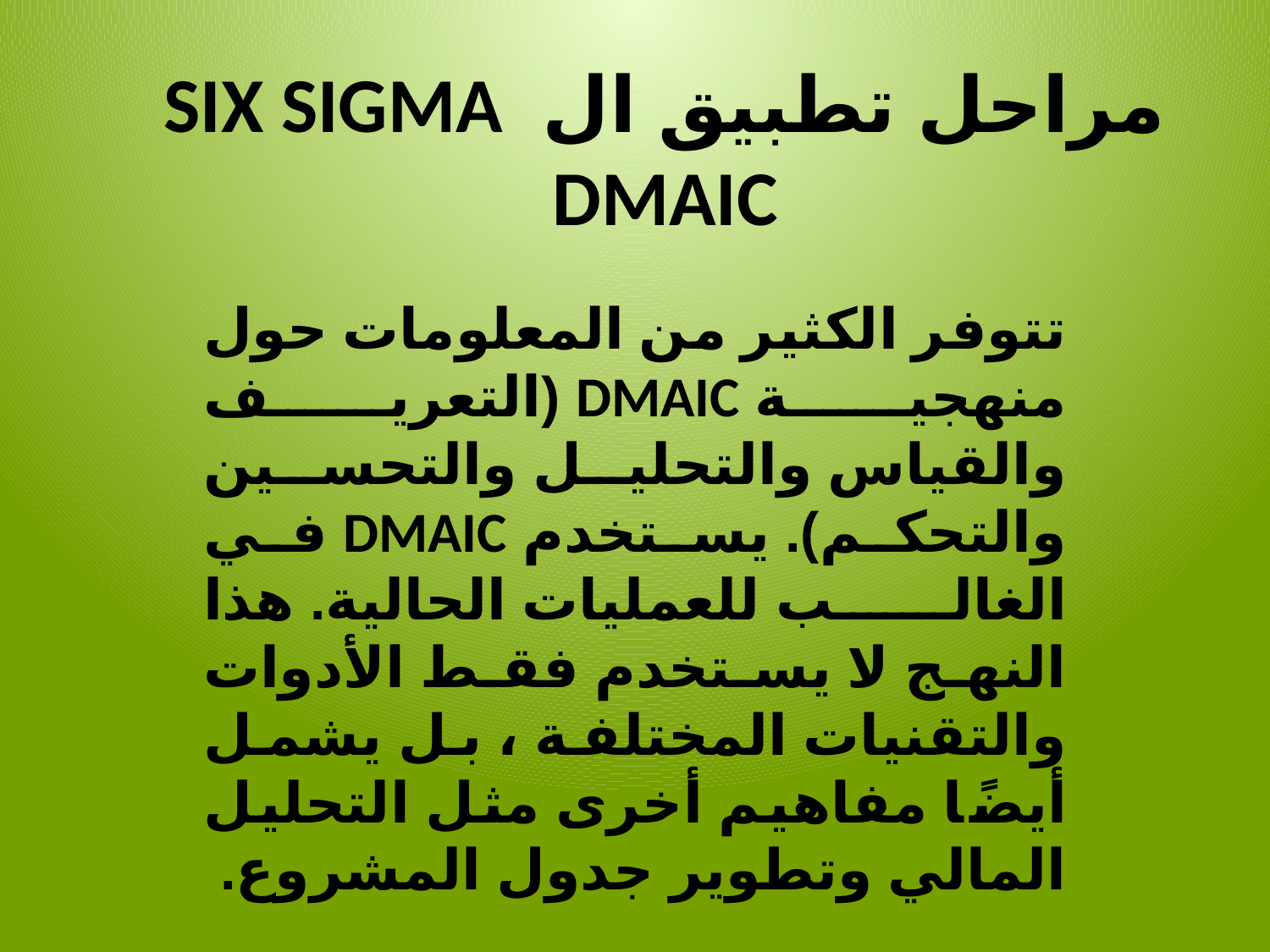

# مراحل تطبيق ال SIX SIGMA  DMAIC
تتوفر الكثير من المعلومات حول منهجية DMAIC (التعريف والقياس والتحليل والتحسين والتحكم). يستخدم DMAIC في الغالب للعمليات الحالية. هذا النهج لا يستخدم فقط الأدوات والتقنيات المختلفة ، بل يشمل أيضًا مفاهيم أخرى مثل التحليل المالي وتطوير جدول المشروع.